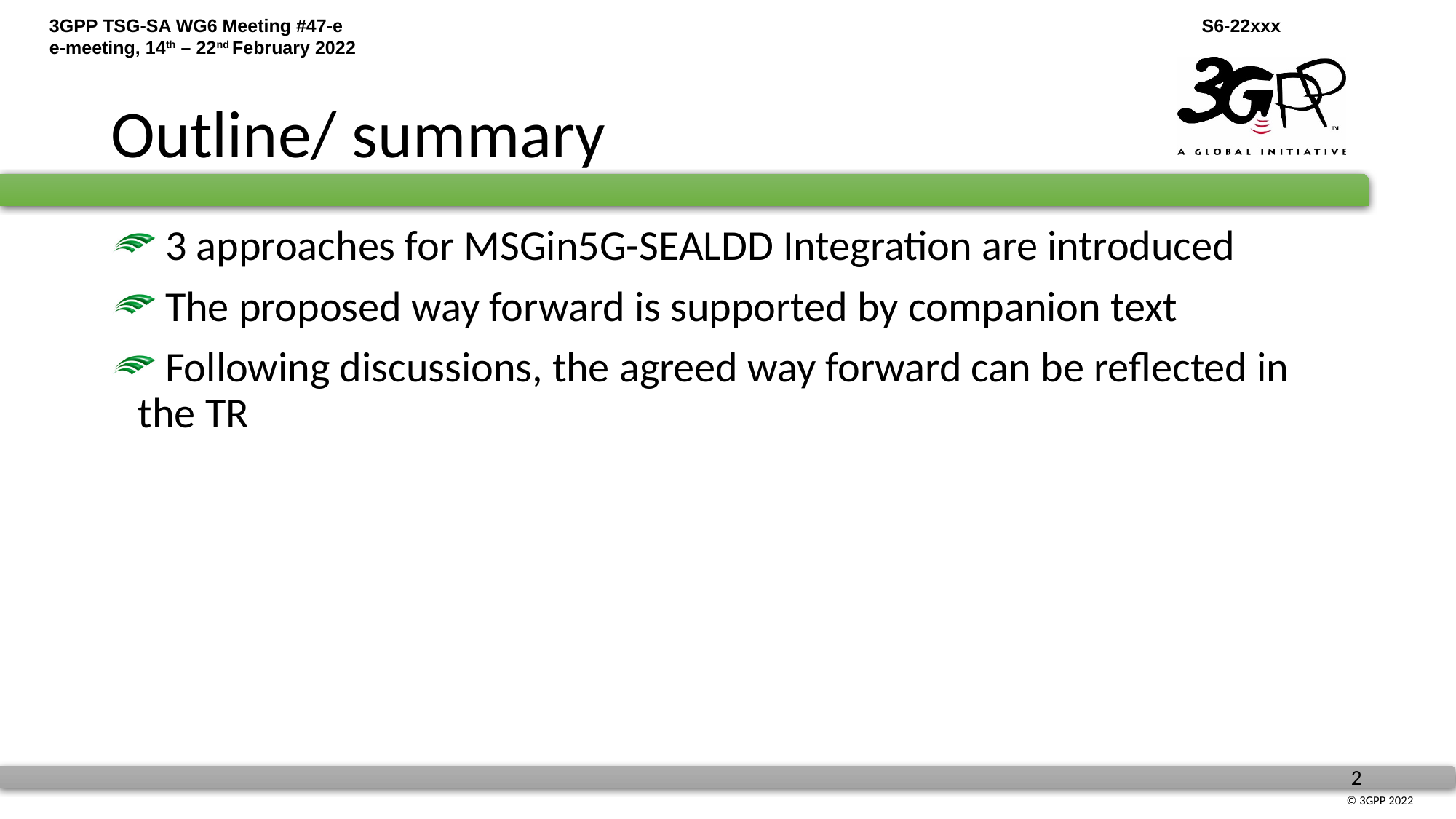

# Outline/ summary
 3 approaches for MSGin5G-SEALDD Integration are introduced
 The proposed way forward is supported by companion text
 Following discussions, the agreed way forward can be reflected in the TR